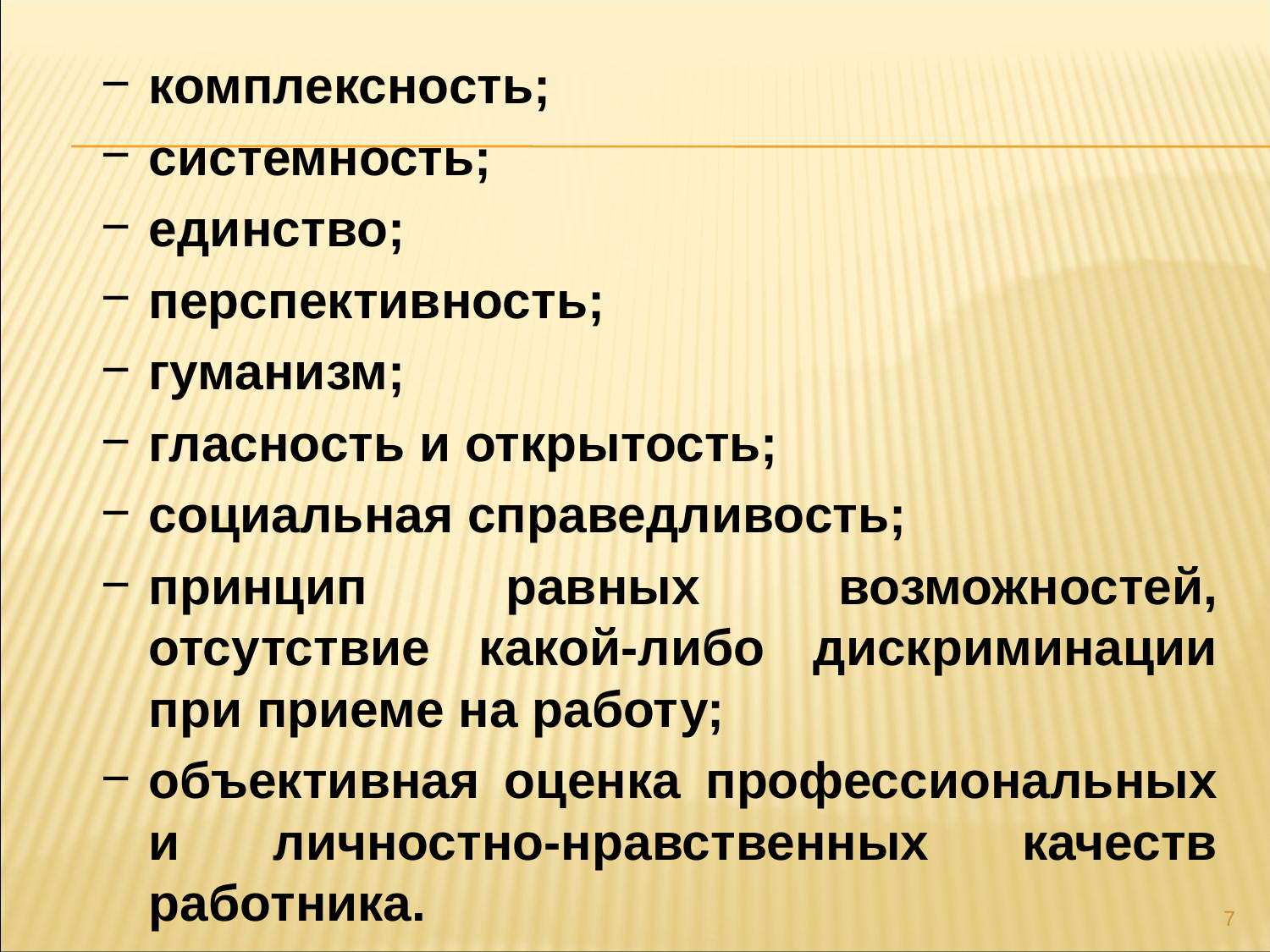

комплексность;
системность;
единство;
перспективность;
гуманизм;
гласность и открытость;
социальная справедливость;
принцип равных возможностей, отсутствие какой-либо дискриминации при приеме на работу;
объективная оценка профессиональных и личностно-нравственных качеств работника.

7